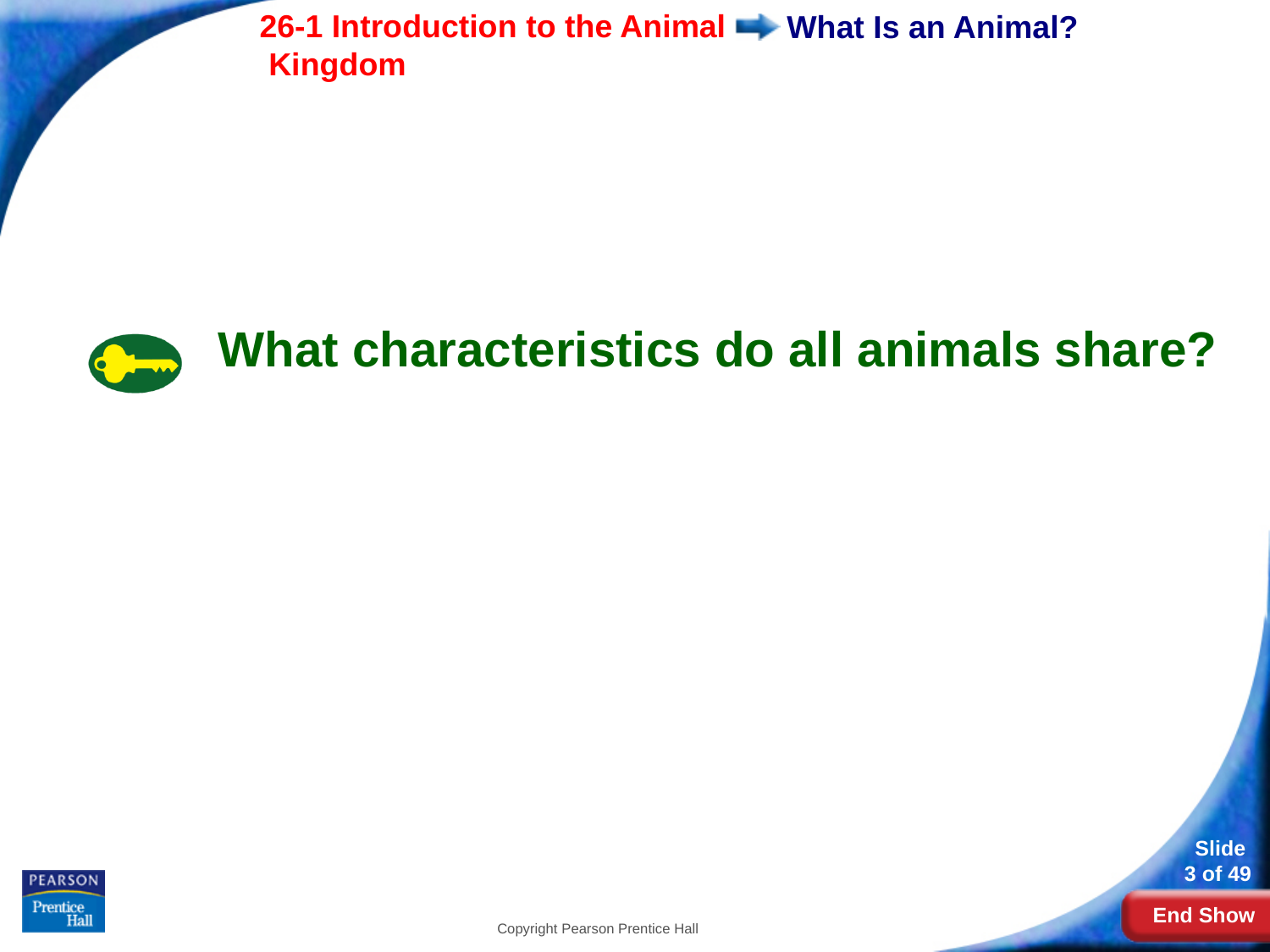

# What Is an Animal?

What characteristics do all animals share?

Copyright Pearson Prentice Hall